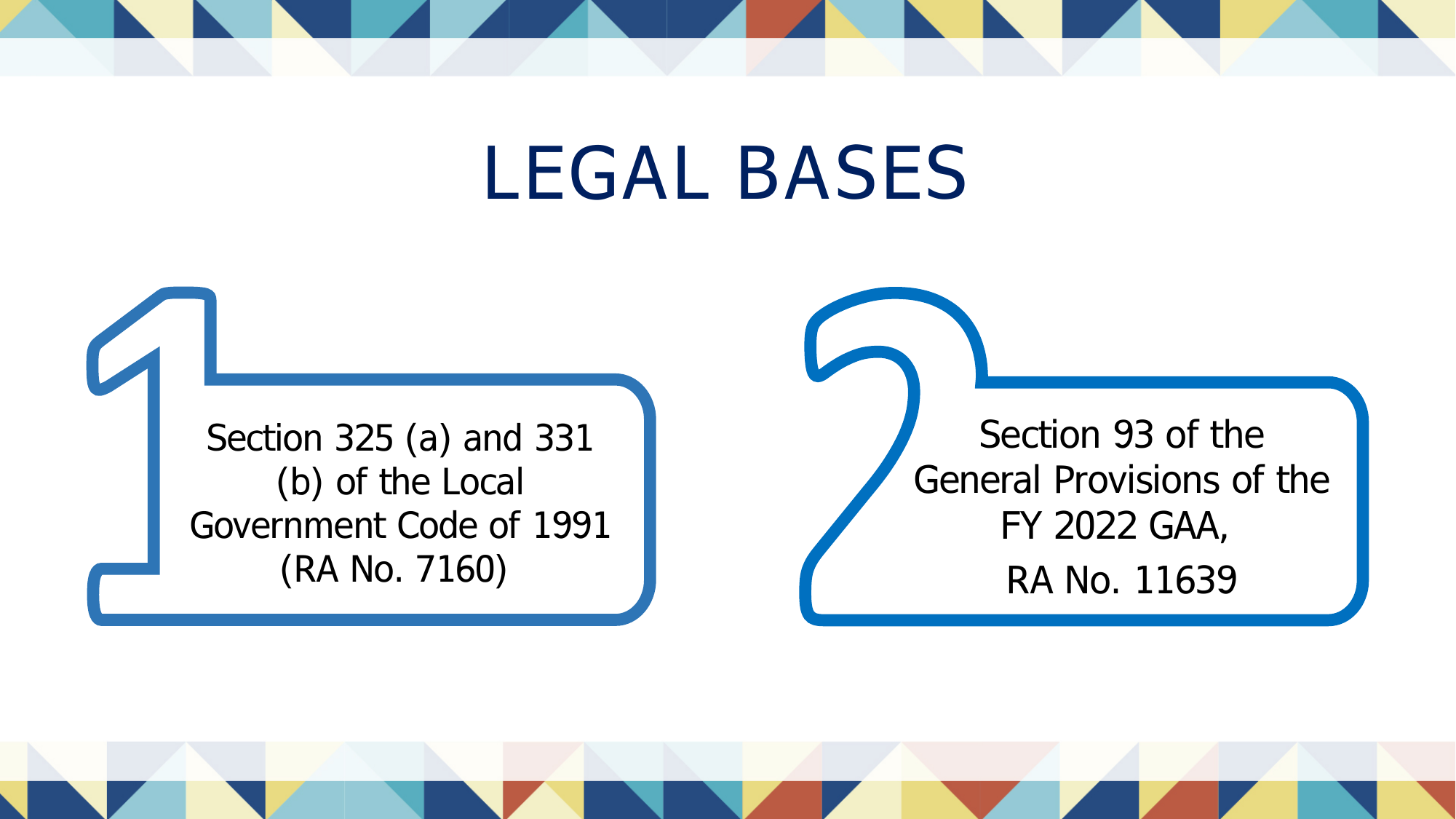

LEGAL BASES

Section 325 (a) and 331 (b) of the Local Government Code of 1991 (RA No. 7160)

Section 93 of the General Provisions of the FY 2022 GAA,
RA No. 11639